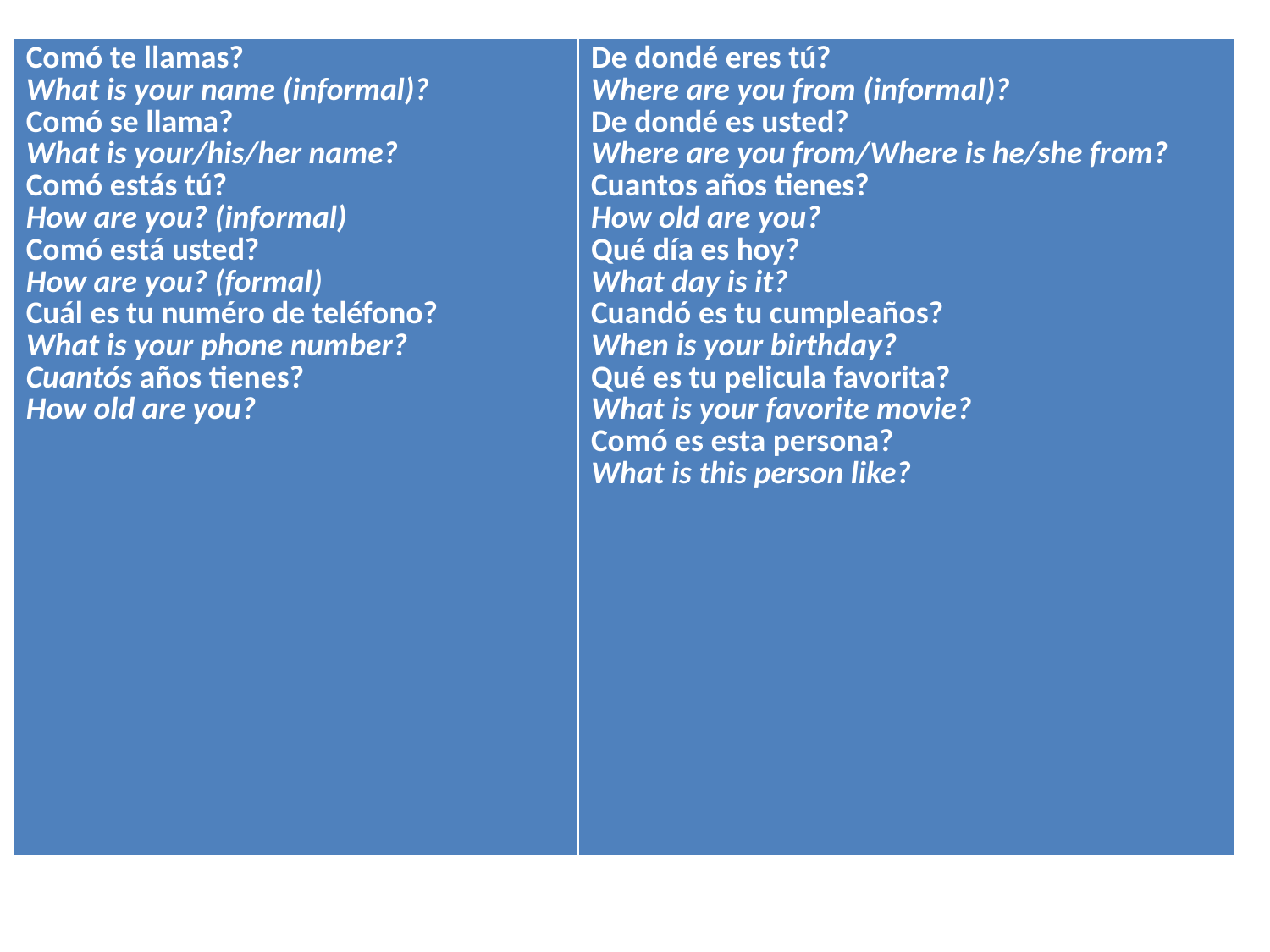

| Comó te llamas? What is your name (informal)? Comó se llama? What is your/his/her name? Comó estás tú? How are you? (informal) Comó está usted? How are you? (formal) Cuál es tu numéro de teléfono? What is your phone number? Cuantós años tienes? How old are you? | De dondé eres tú? Where are you from (informal)? De dondé es usted? Where are you from/Where is he/she from? Cuantos años tienes? How old are you? Qué día es hoy? What day is it? Cuandó es tu cumpleaños? When is your birthday? Qué es tu pelicula favorita? What is your favorite movie? Comó es esta persona? What is this person like? |
| --- | --- |
#